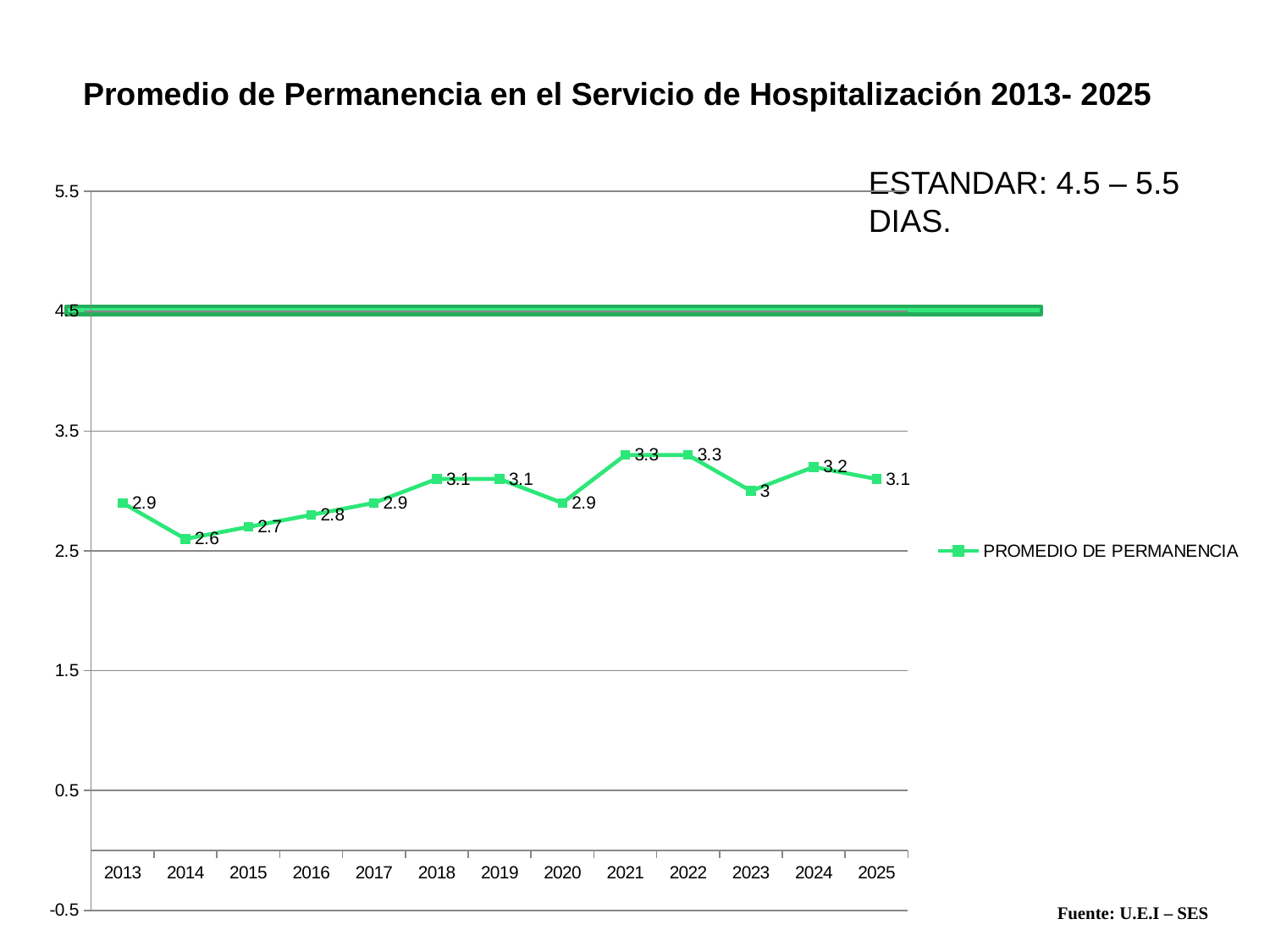

Promedio de Permanencia en el Servicio de Hospitalización 2013- 2025
ESTANDAR: 4.5 – 5.5 DIAS.

### Chart

| Category | PROMEDIO DE PERMANENCIA |
|---|---|
| 2013 | 2.9 |
| 2014 | 2.6 |
| 2015 | 2.7 |
| 2016 | 2.8 |
| 2017 | 2.9 |
| 2018 | 3.1 |
| 2019 | 3.1 |
| 2020 | 2.9 |
| 2021 | 3.3 |
| 2022 | 3.3 |
| 2023 | 3.0 |
| 2024 | 3.2 |
| 2025 | 3.1 |
Fuente: U.E.I – SES